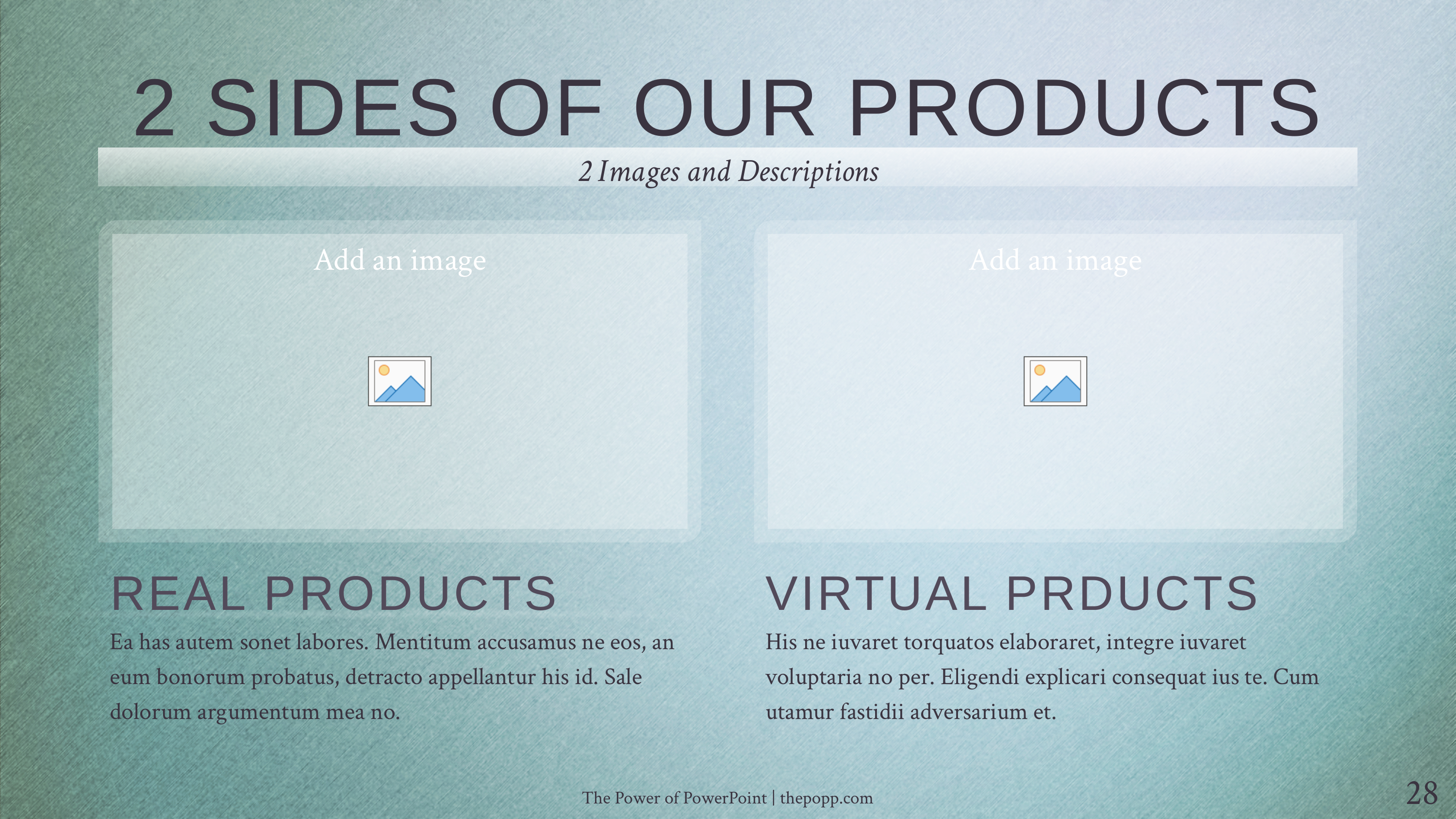

# 2 SIDES OF OUR PRODUCTS
2 Images and Descriptions

REAL PRODUCTS
VIRTUAL PRDUCTS
Ea has autem sonet labores. Mentitum accusamus ne eos, an eum bonorum probatus, detracto appellantur his id. Sale dolorum argumentum mea no.
His ne iuvaret torquatos elaboraret, integre iuvaret voluptaria no per. Eligendi explicari consequat ius te. Cum utamur fastidii adversarium et.
28
The Power of PowerPoint | thepopp.com